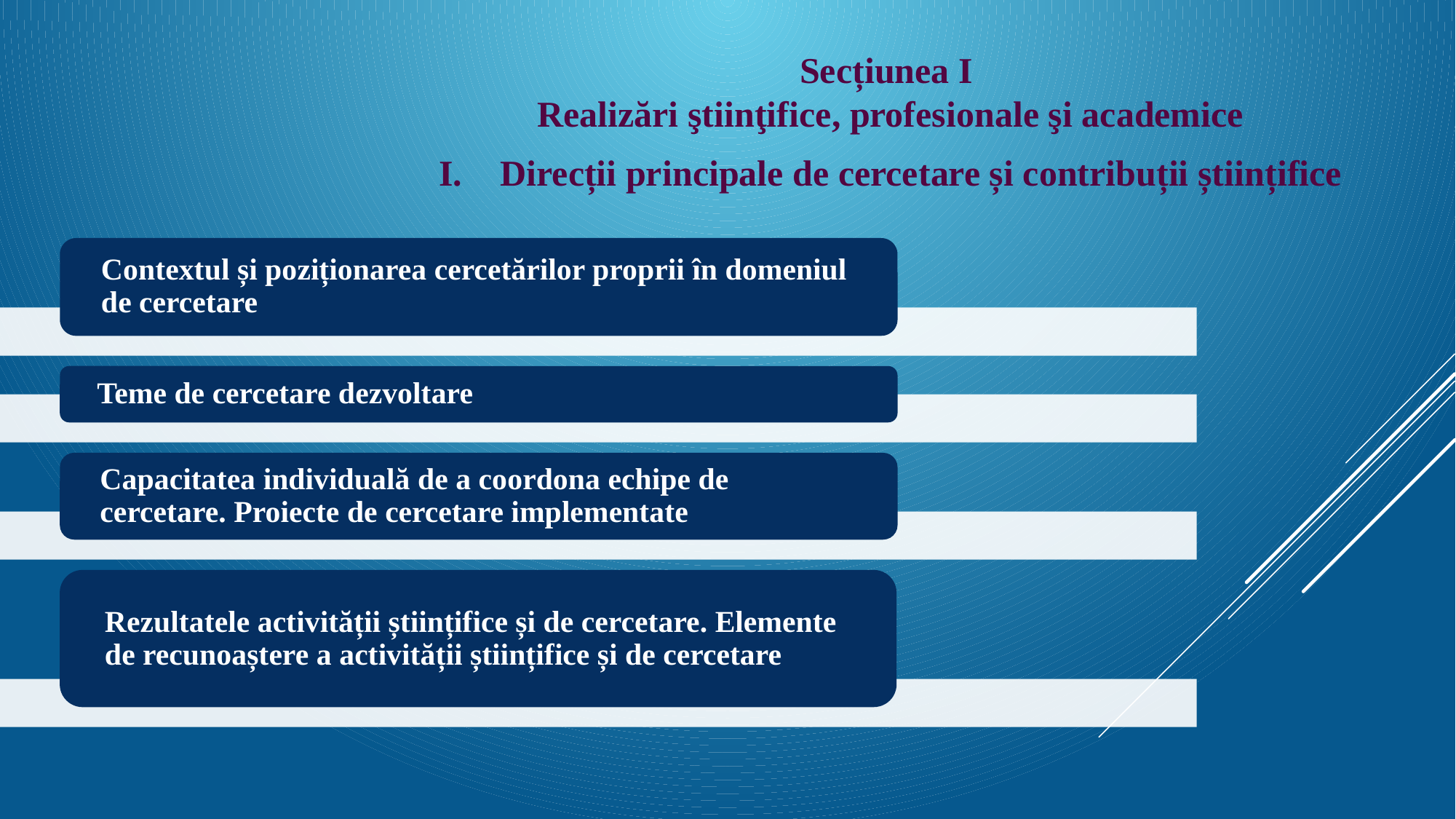

Secțiunea I
Realizări ştiinţifice, profesionale şi academice
Direcții principale de cercetare și contribuții științifice
Contextul și poziționarea cercetărilor proprii în domeniul de cercetare
Teme de cercetare dezvoltare
Capacitatea individuală de a coordona echipe de cercetare. Proiecte de cercetare implementate
Rezultatele activității științifice și de cercetare. Elemente de recunoaștere a activității științifice și de cercetare